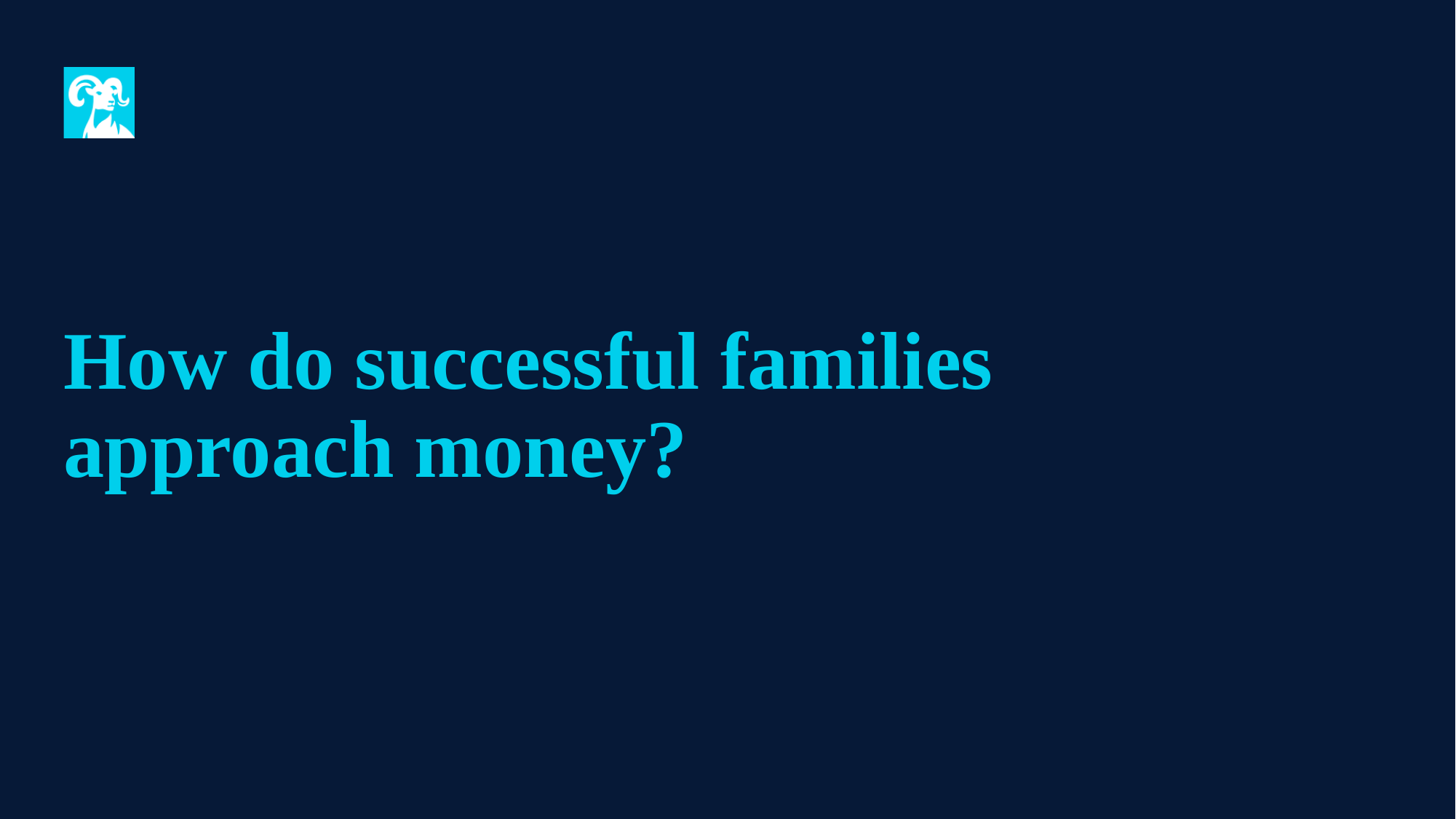

# How do successful families approach money?